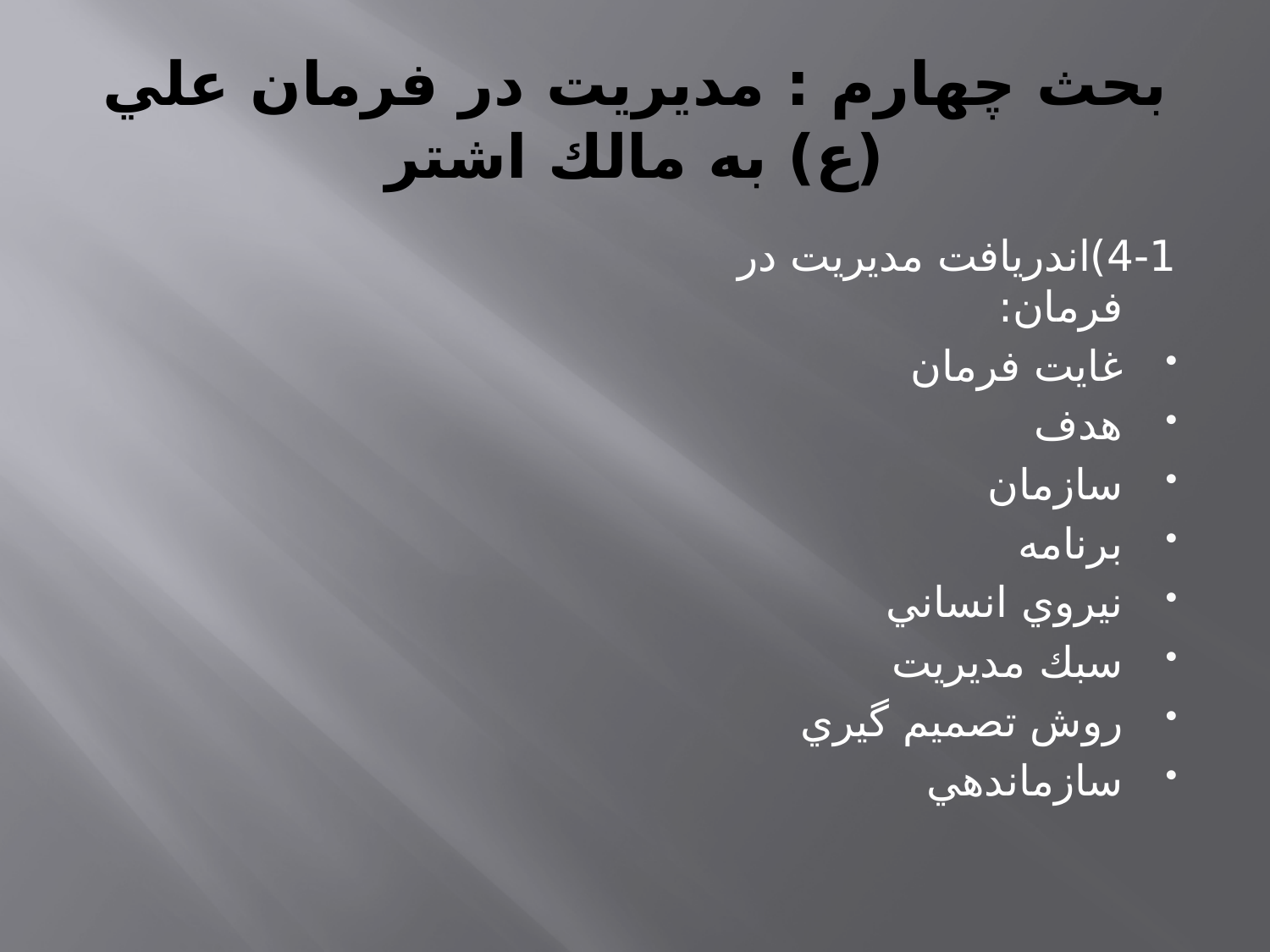

# بحث چهارم : مديريت در فرمان علي (ع) به مالك اشتر
4-1)اندريافت مديريت در فرمان:
غايت فرمان
هدف
سازمان
برنامه
نيروي انساني
سبك مديريت
روش تصميم گيري
سازماندهي

تفويض اختيار
ارزشيابي
كنترل و نظارت
قضاوت
دبيرخانه
تامين اجتماعي
بازنشستگي
بار عام